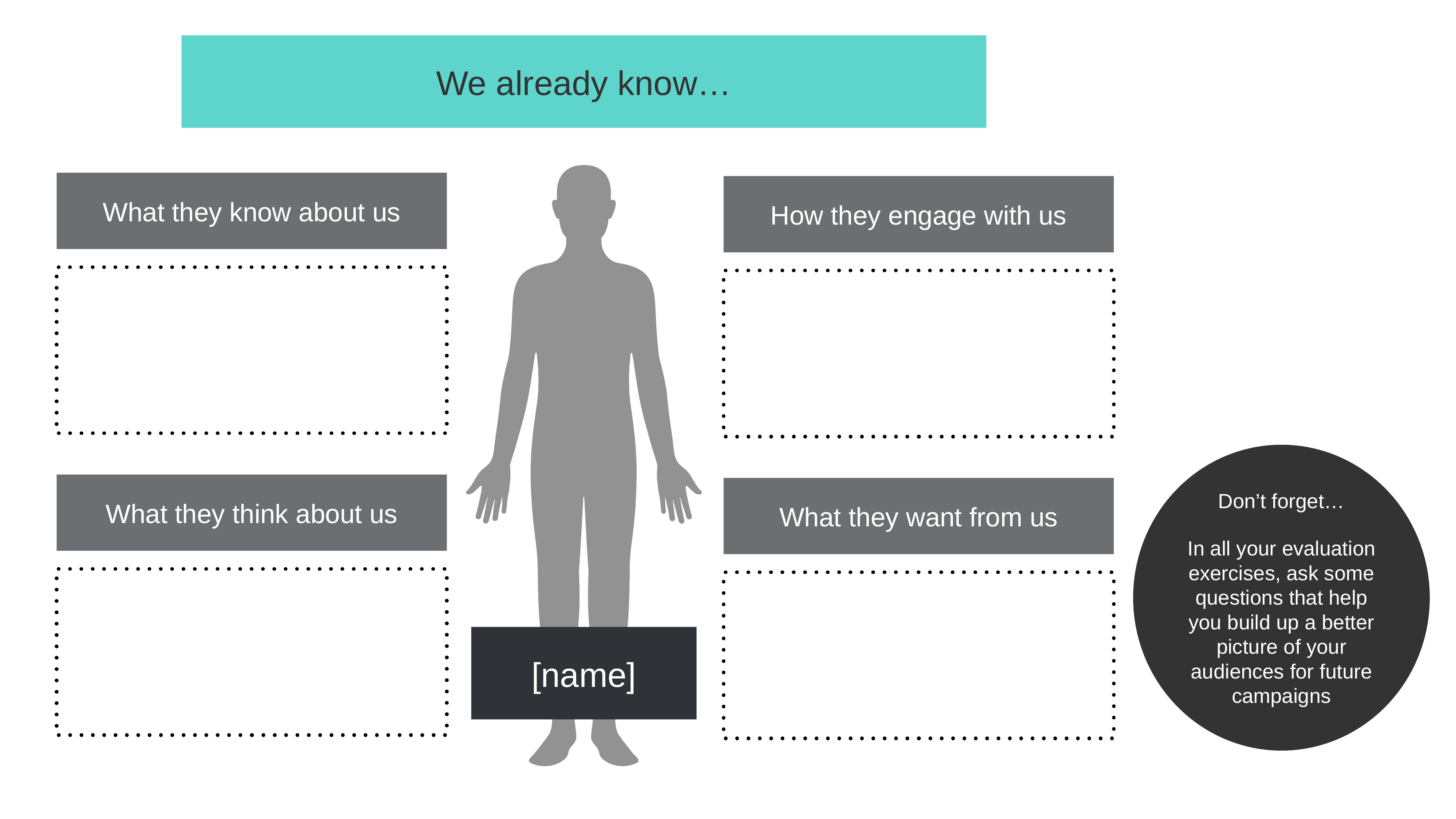

We already know…

What they know about us
How they engage with us

Don’t forget…
In all your evaluation exercises, ask some questions that help you build up a better picture of your audiences for future campaigns
What they think about us
What they want from us

[name]